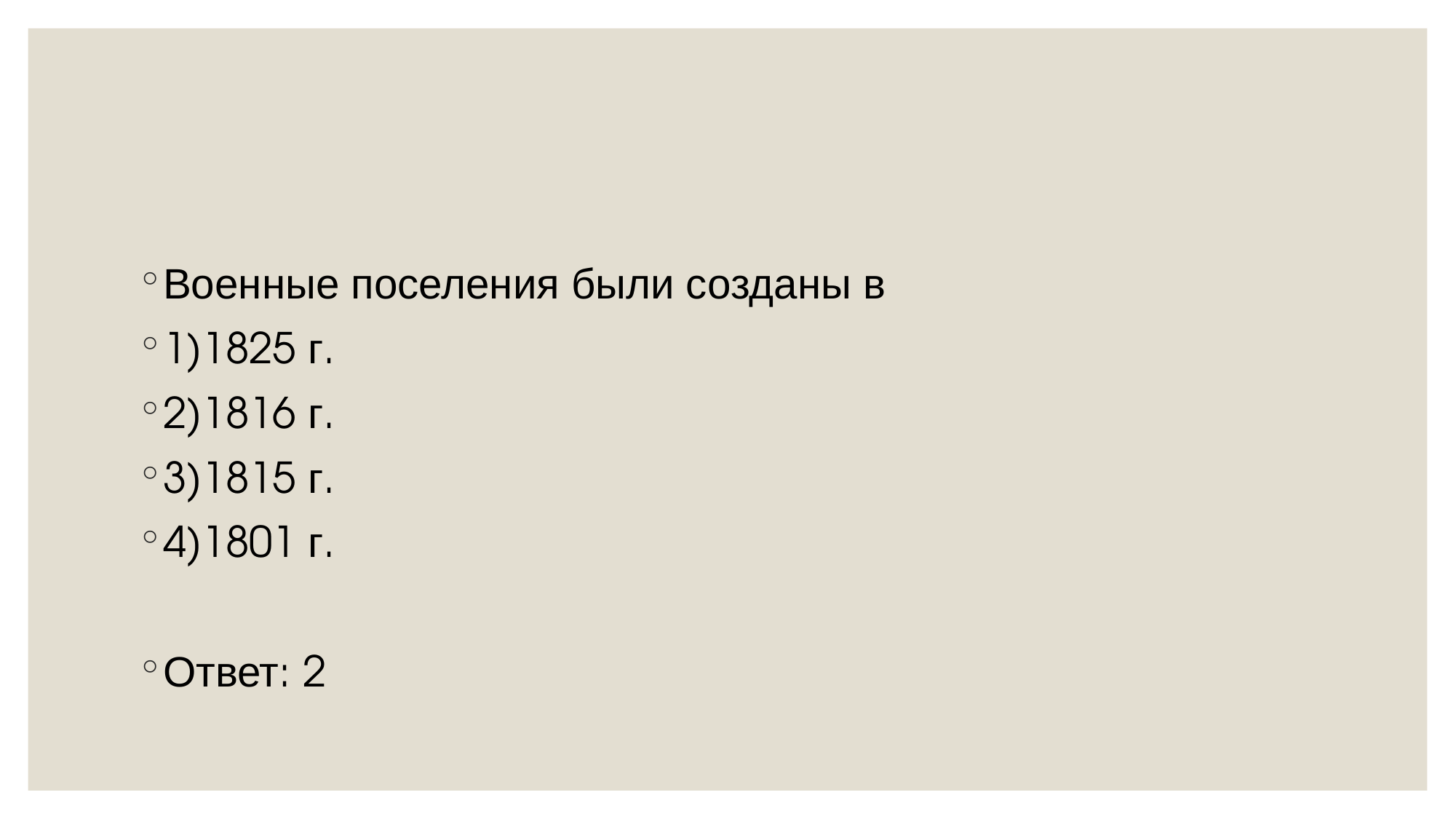

#
Военные поселения были созданы в
1)1825 г.
2)1816 г.
3)1815 г.
4)1801 г.

Ответ: 2